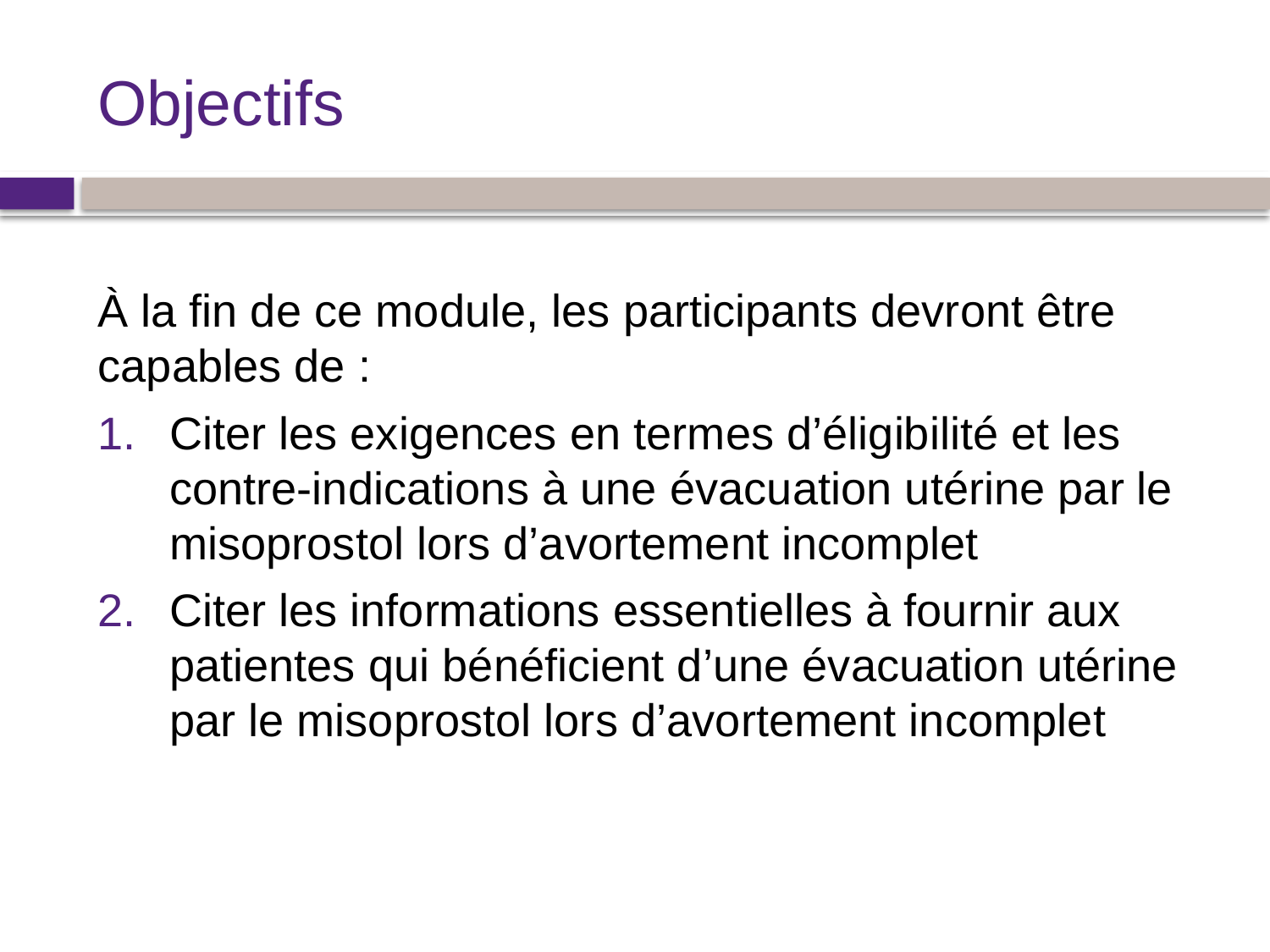

# Objectifs
À la fin de ce module, les participants devront être capables de :
Citer les exigences en termes d’éligibilité et les contre-indications à une évacuation utérine par le misoprostol lors d’avortement incomplet
Citer les informations essentielles à fournir aux patientes qui bénéficient d’une évacuation utérine par le misoprostol lors d’avortement incomplet